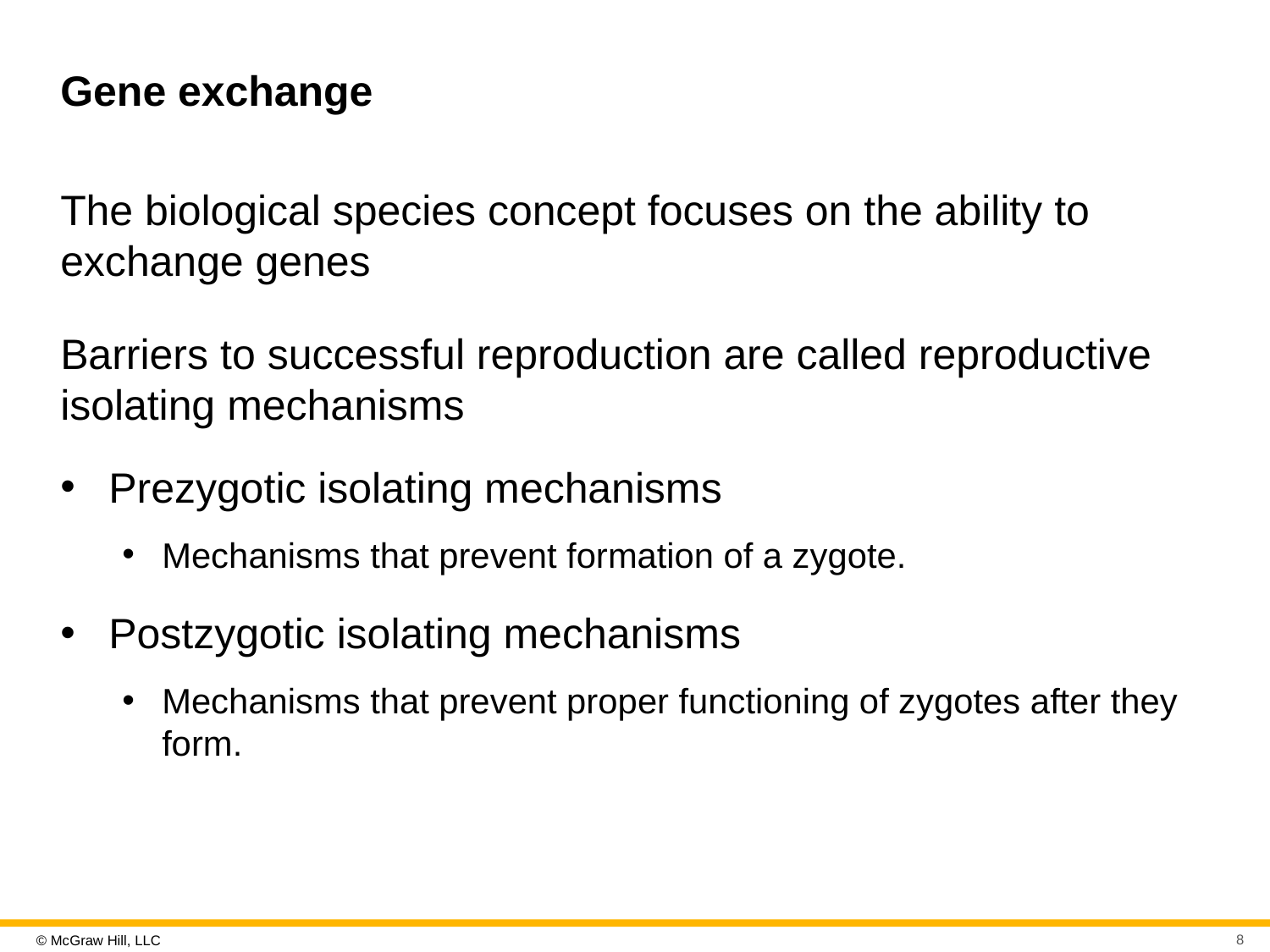

# Gene exchange
The biological species concept focuses on the ability to exchange genes
Barriers to successful reproduction are called reproductive isolating mechanisms
Prezygotic isolating mechanisms
Mechanisms that prevent formation of a zygote.
Postzygotic isolating mechanisms
Mechanisms that prevent proper functioning of zygotes after they form.
8